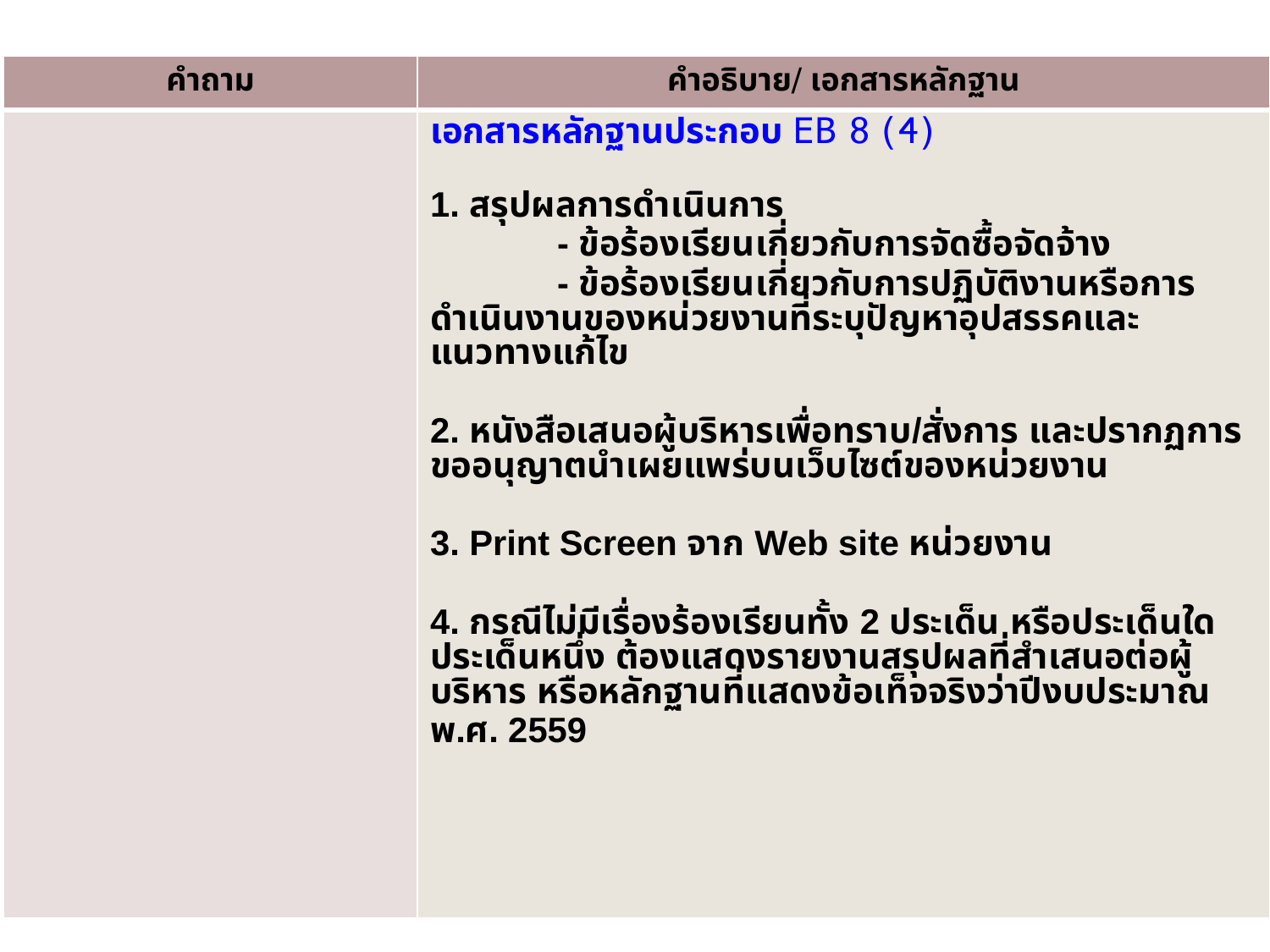

| คำถาม | คำอธิบาย/เอกสารหลักฐาน |
| --- | --- |
|  | เอกสารหลักฐานประกอบ EB 8 (4) 1. สรุปผลการดำเนินการ - ข้อร้องเรียนเกี่ยวกับการจัดซื้อจัดจ้าง - ข้อร้องเรียนเกี่ยวกับการปฏิบัติงานหรือการดำเนินงานของหน่วยงานที่ระบุปัญหาอุปสรรคและแนวทางแก้ไข 2. หนังสือเสนอผู้บริหารเพื่อทราบ/สั่งการ และปรากฏการขออนุญาตนำเผยแพร่บนเว็บไซต์ของหน่วยงาน 3. Print Screen จาก Web site หน่วยงาน 4. กรณีไม่มีเรื่องร้องเรียนทั้ง 2 ประเด็น หรือประเด็นใดประเด็นหนึ่ง ต้องแสดงรายงานสรุปผลที่สำเสนอต่อผู้บริหาร หรือหลักฐานที่แสดงข้อเท็จจริงว่าปีงบประมาณ พ.ศ. 2559 |